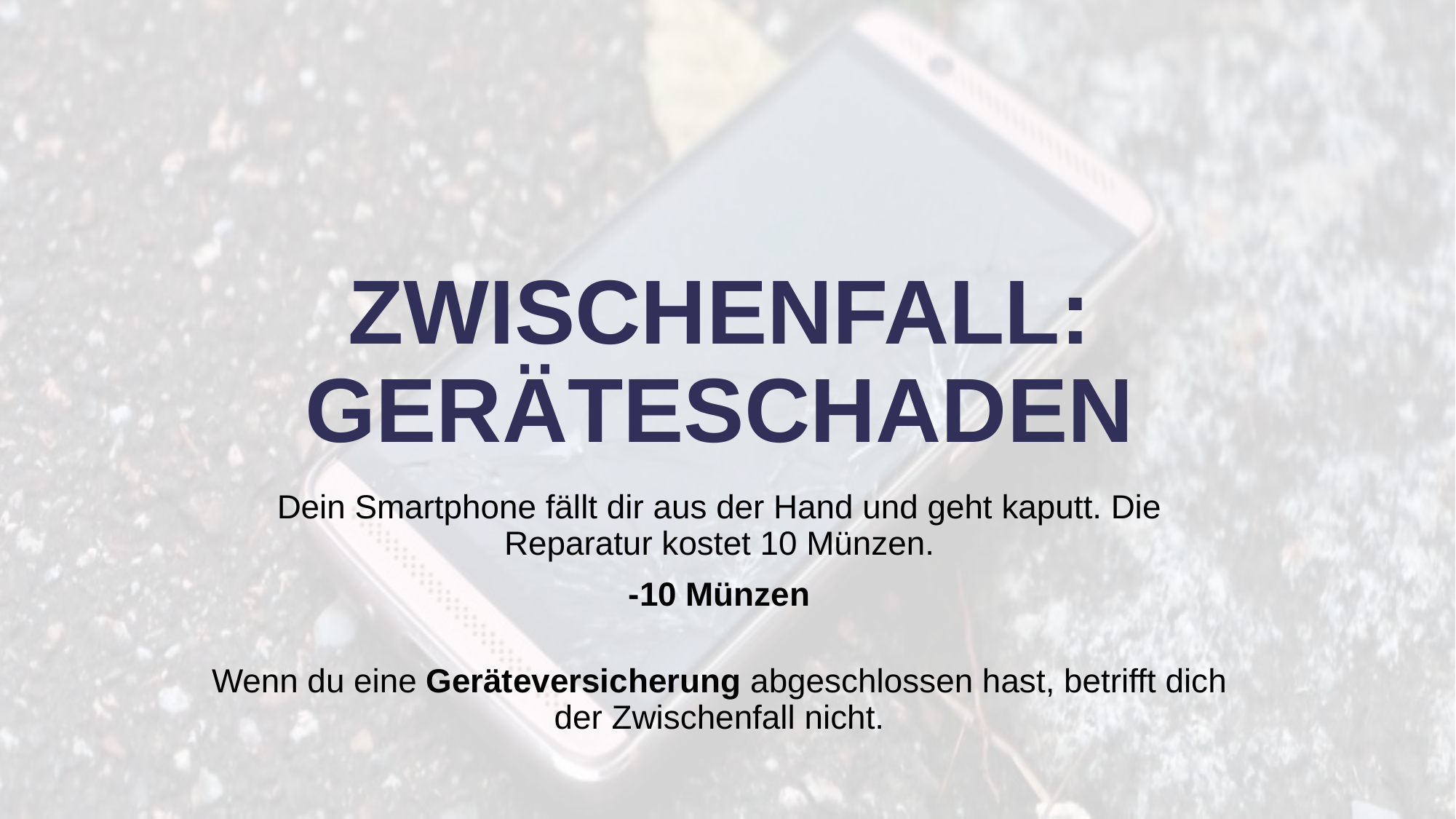

# Zwischenfall: Geräteschaden
Dein Smartphone fällt dir aus der Hand und geht kaputt. Die Reparatur kostet 10 Münzen.
-10 Münzen

Wenn du eine Geräteversicherung abgeschlossen hast, betrifft dich der Zwischenfall nicht.